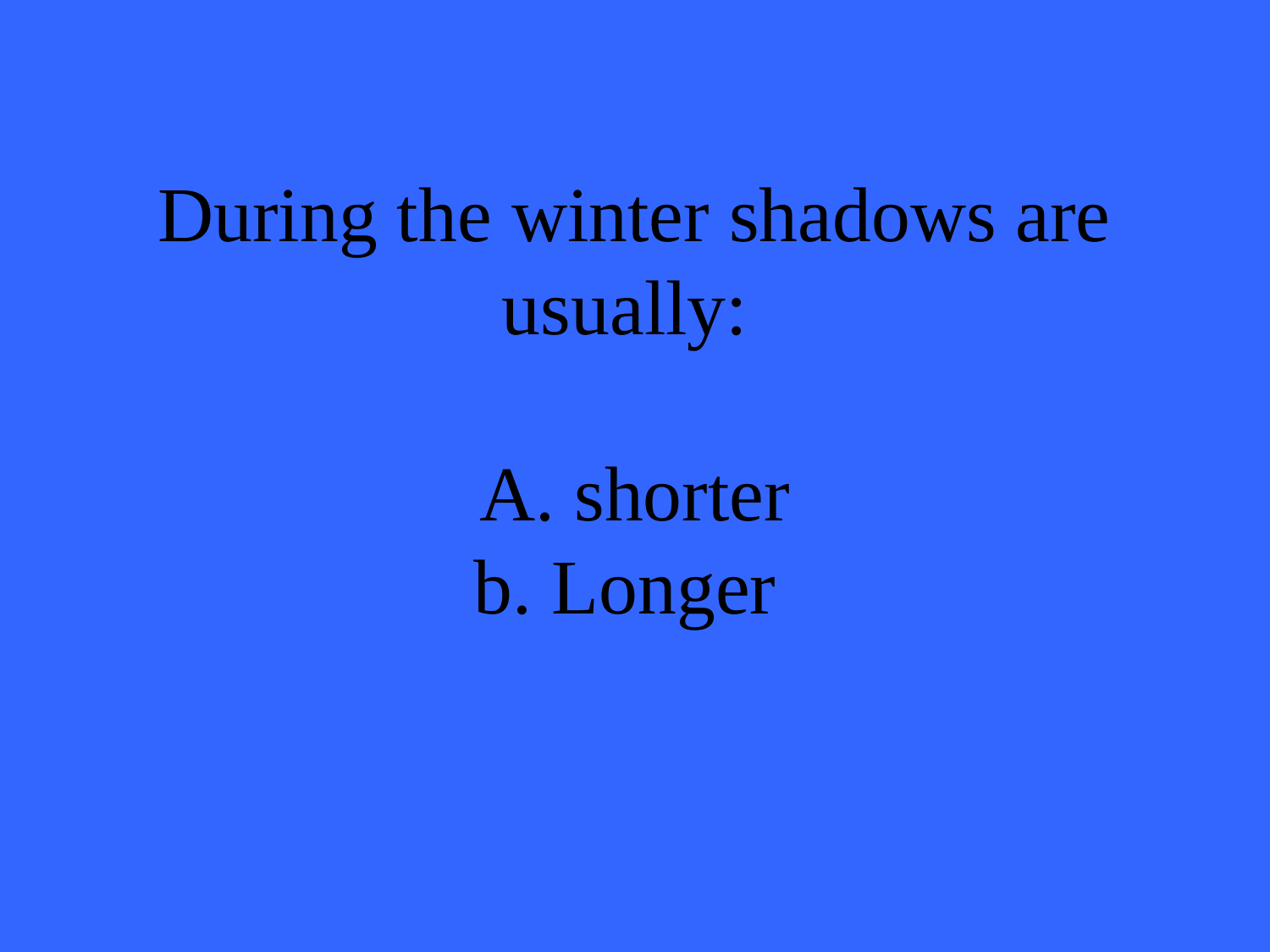

# During the winter shadows are usually: A. shorter b. Longer